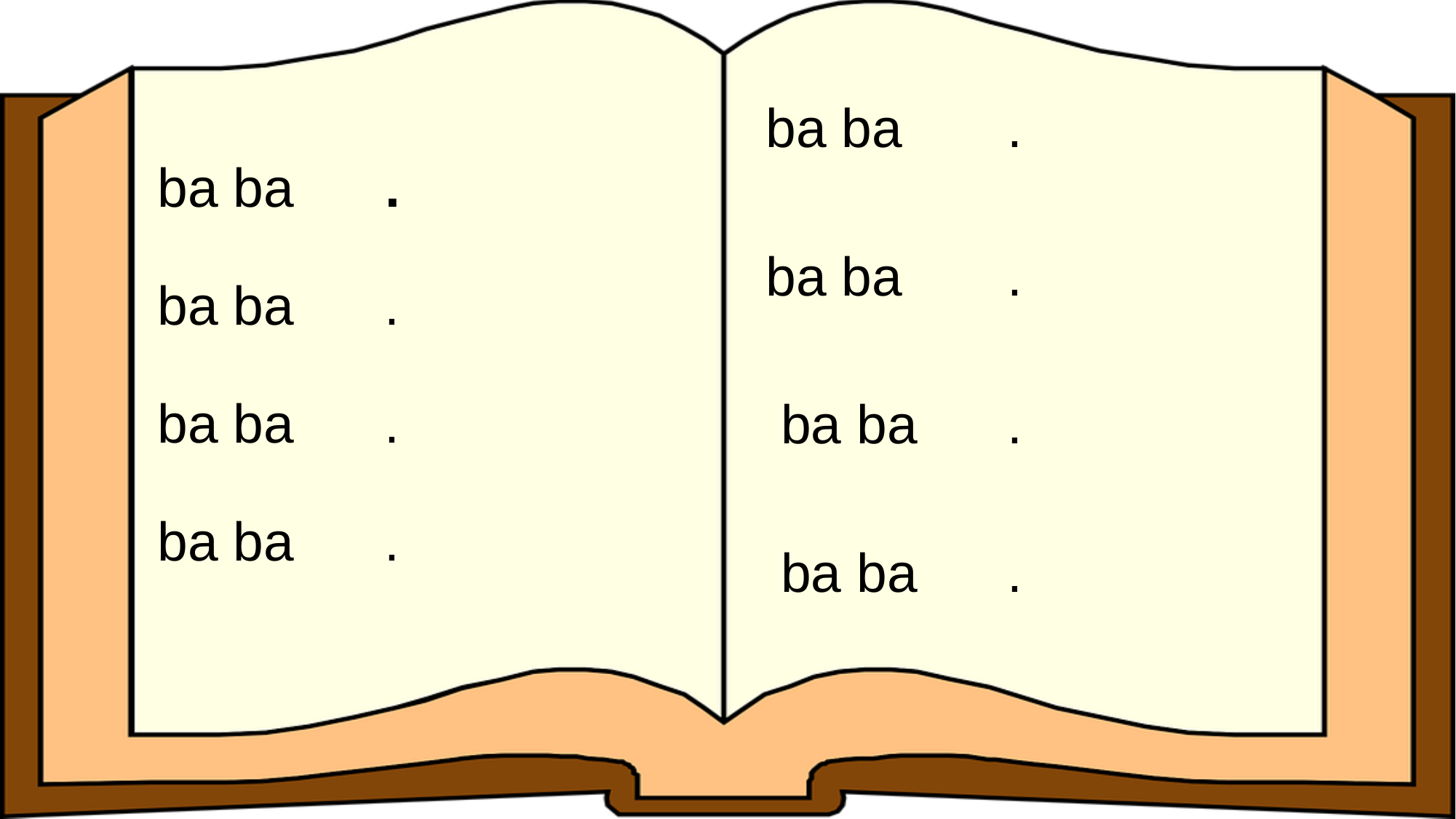

# ba ba      . ba ba      . ba ba      . ba ba      .
 ba ba       .

 ba ba       .

  ba ba      .

  ba ba      .